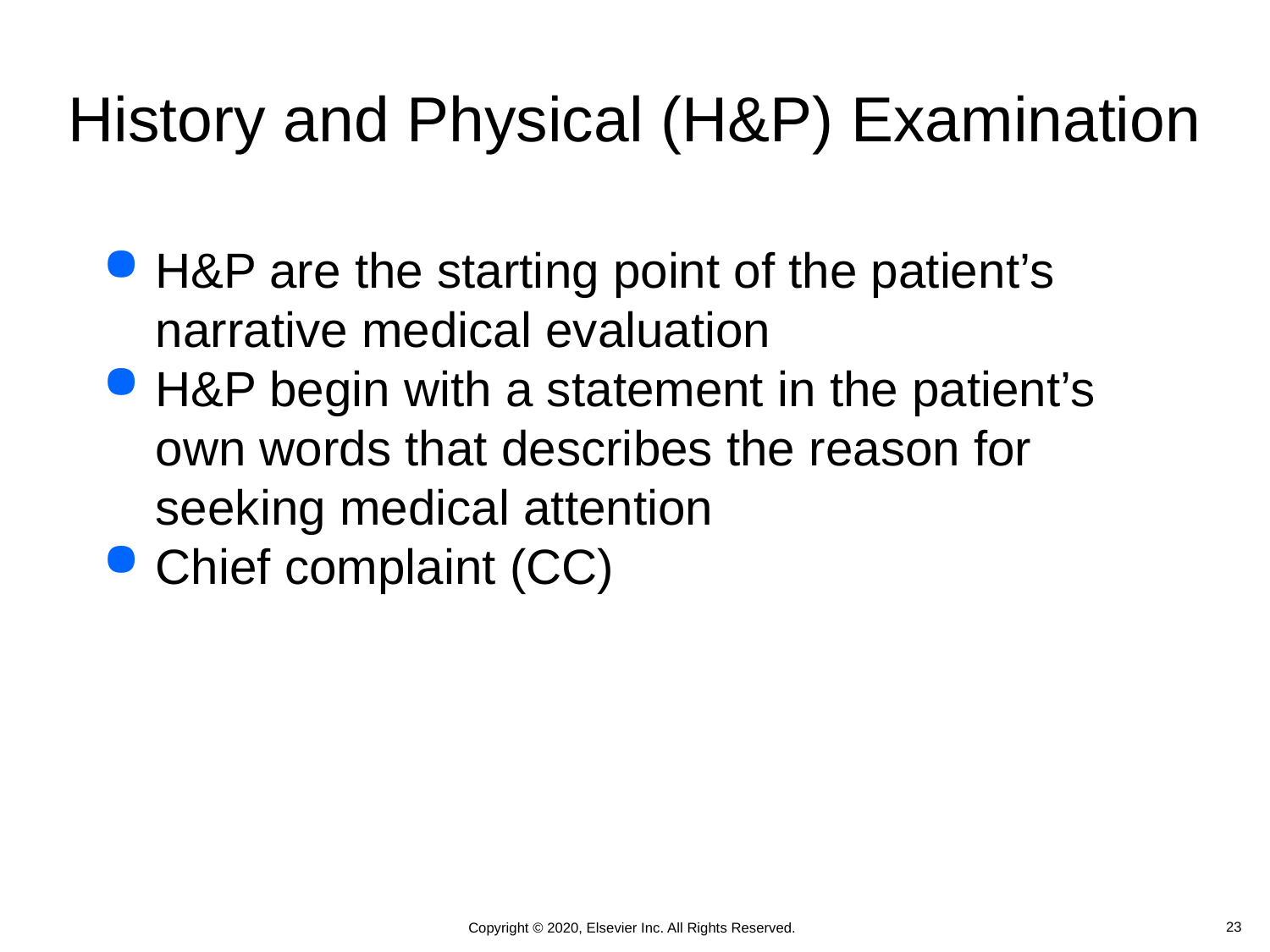

# History and Physical (H&P) Examination
H&P are the starting point of the patient’s narrative medical evaluation
H&P begin with a statement in the patient’s own words that describes the reason for seeking medical attention
Chief complaint (CC)

 23